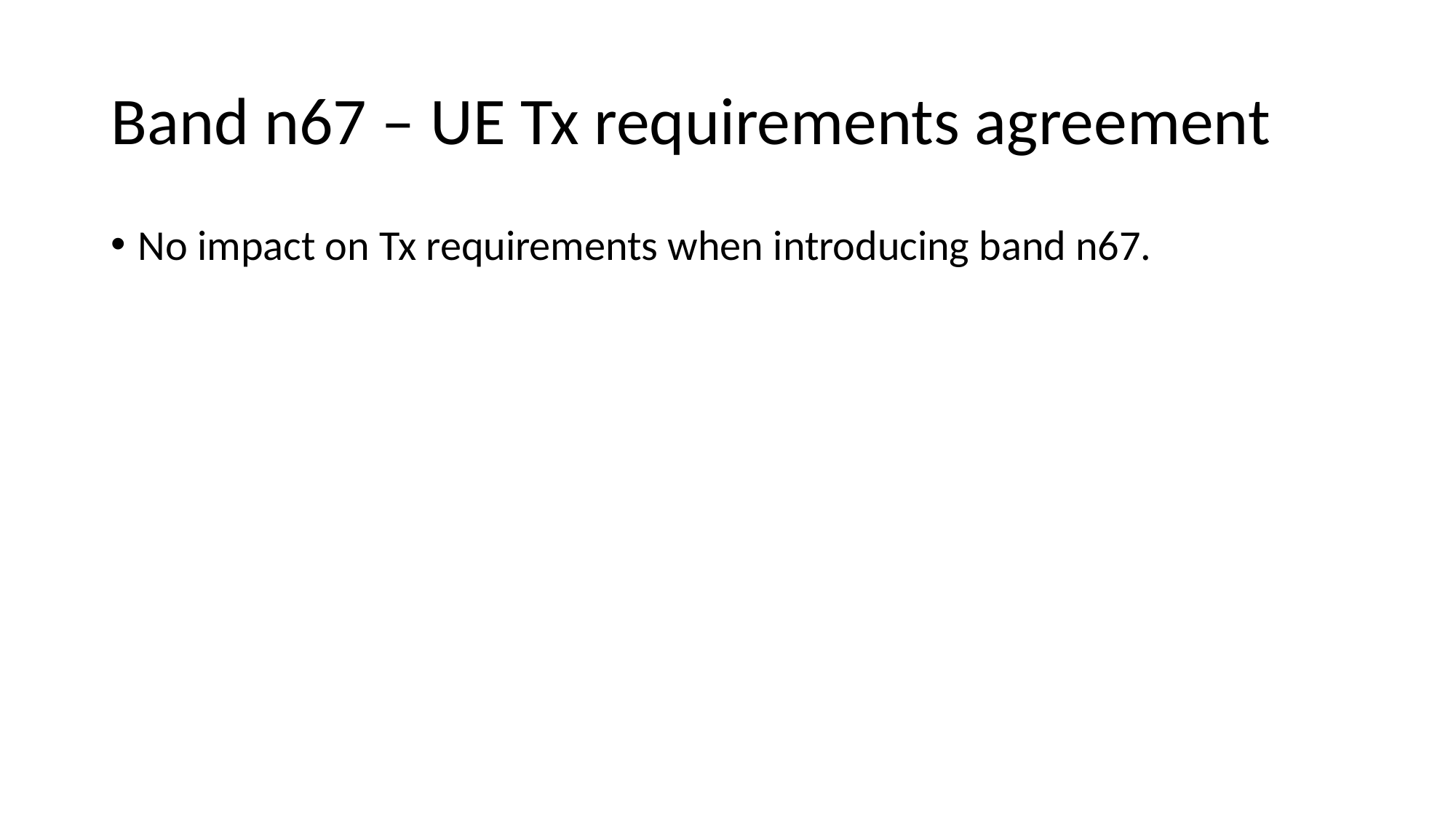

# Band n67 – UE Tx requirements agreement
No impact on Tx requirements when introducing band n67.